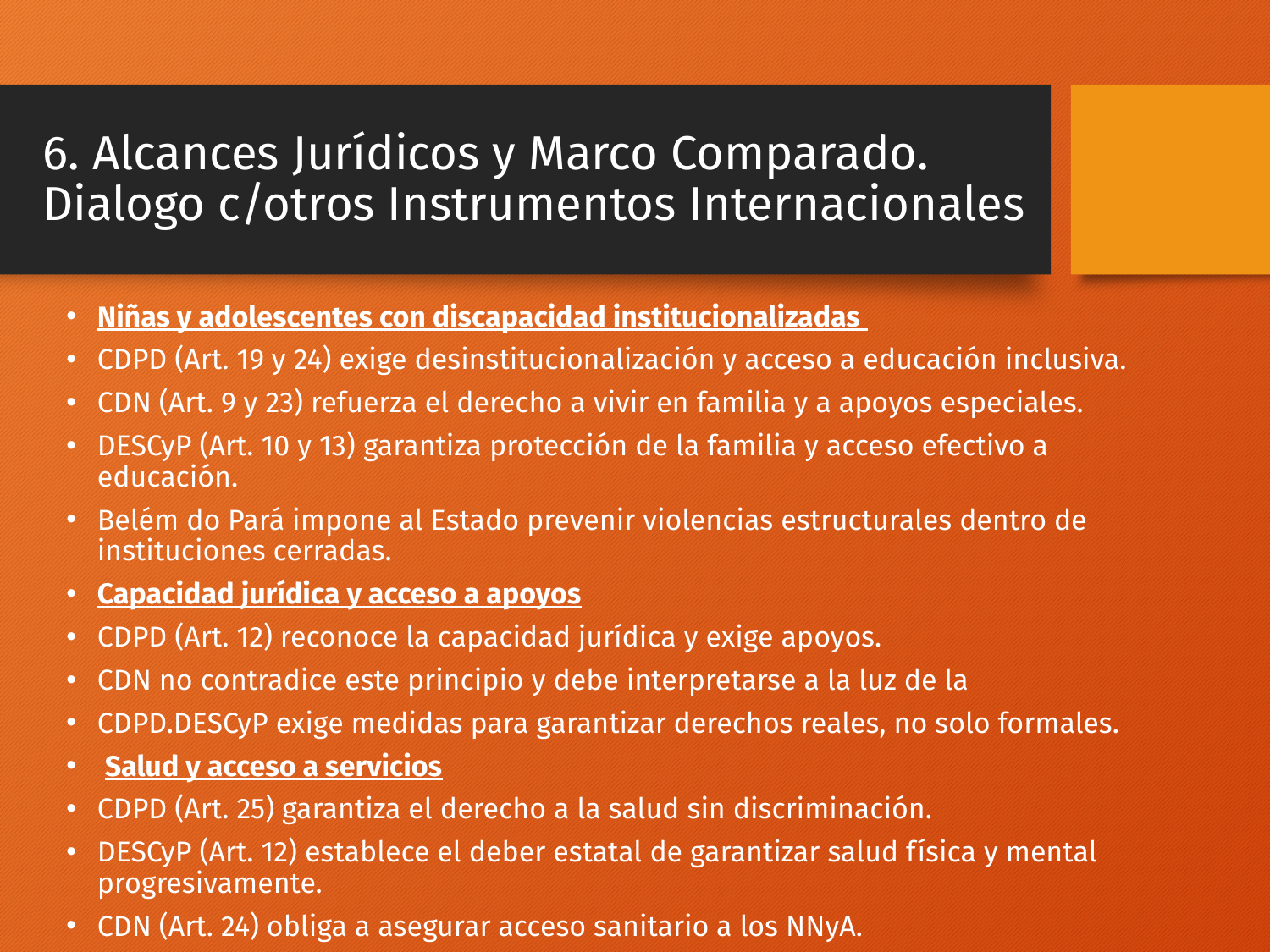

# 6. Alcances Jurídicos y Marco Comparado. Dialogo c/otros Instrumentos Internacionales
Niñas y adolescentes con discapacidad institucionalizadas
CDPD (Art. 19 y 24) exige desinstitucionalización y acceso a educación inclusiva.
CDN (Art. 9 y 23) refuerza el derecho a vivir en familia y a apoyos especiales.
DESCyP (Art. 10 y 13) garantiza protección de la familia y acceso efectivo a educación.
Belém do Pará impone al Estado prevenir violencias estructurales dentro de instituciones cerradas.
Capacidad jurídica y acceso a apoyos
CDPD (Art. 12) reconoce la capacidad jurídica y exige apoyos.
CDN no contradice este principio y debe interpretarse a la luz de la
CDPD.DESCyP exige medidas para garantizar derechos reales, no solo formales.
 Salud y acceso a servicios
CDPD (Art. 25) garantiza el derecho a la salud sin discriminación.
DESCyP (Art. 12) establece el deber estatal de garantizar salud física y mental progresivamente.
CDN (Art. 24) obliga a asegurar acceso sanitario a los NNyA.